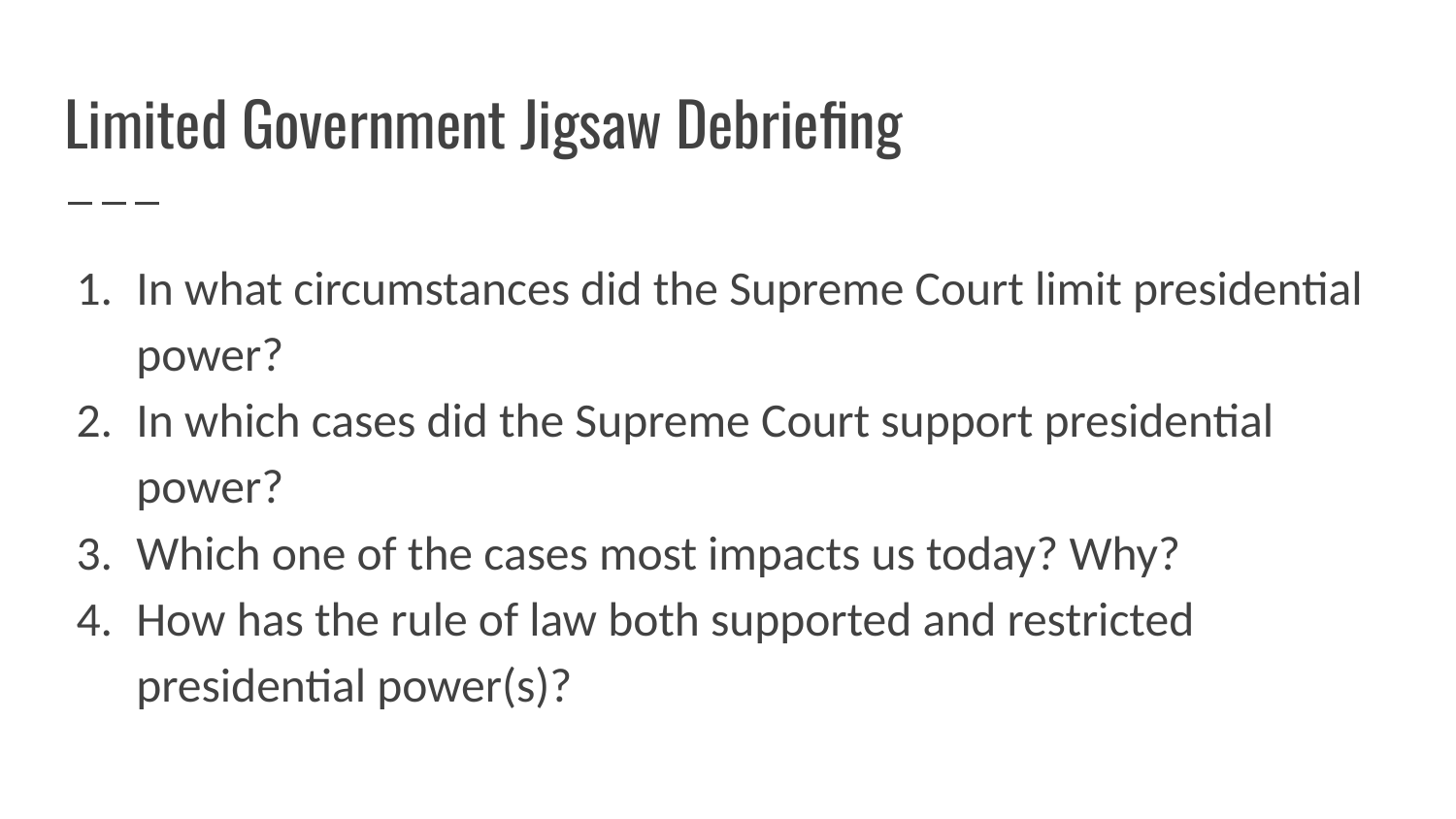

# Limited Government Jigsaw Debriefing
In what circumstances did the Supreme Court limit presidential power?
In which cases did the Supreme Court support presidential power?
Which one of the cases most impacts us today? Why?
How has the rule of law both supported and restricted presidential power(s)?